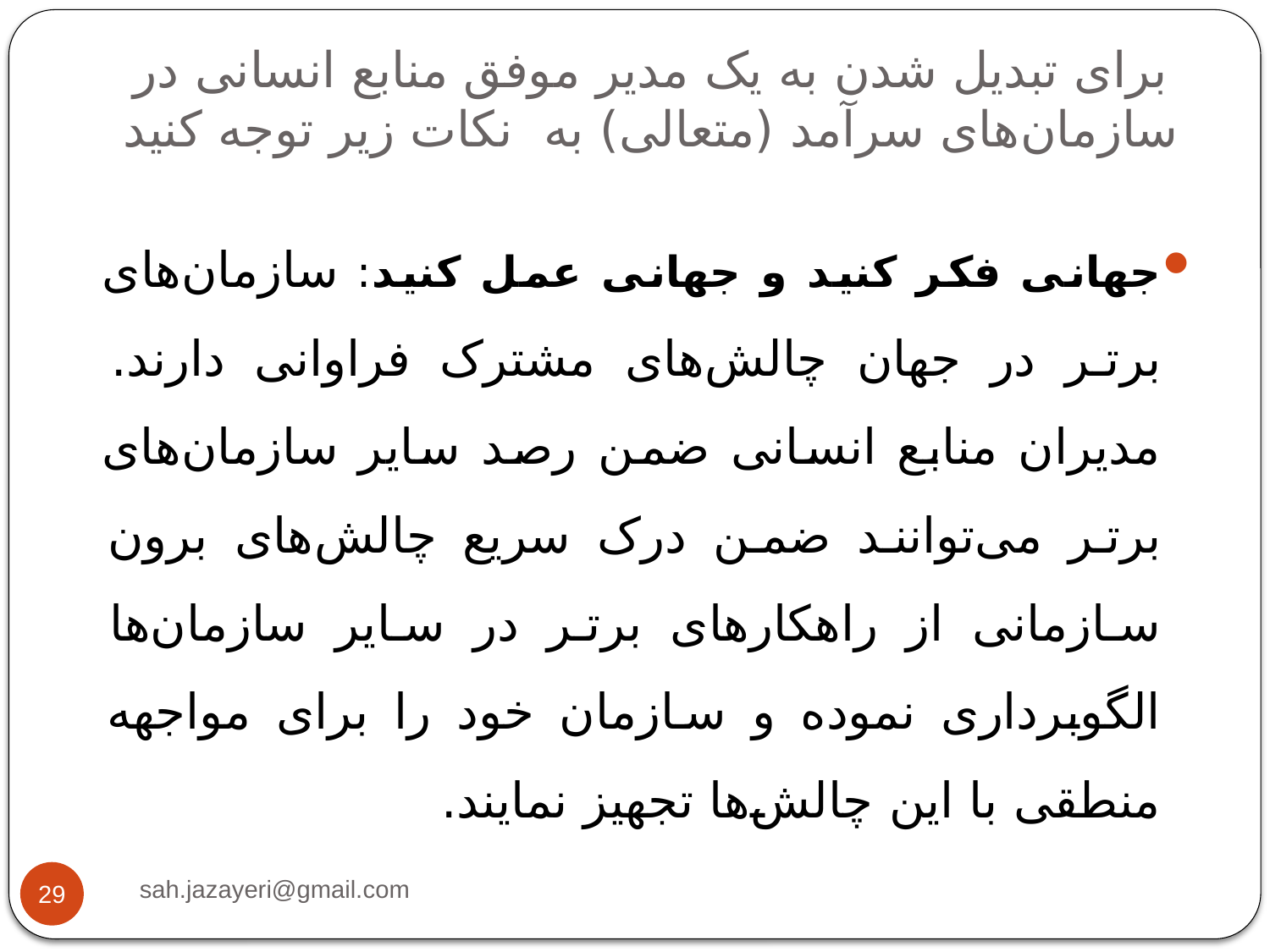

# برای تبدیل شدن به یک مدیر موفق منابع انسانی در سازمان‌های سرآمد (متعالی) به  نکات زیر توجه کنید
جهانی فکر کنید و جهانی عمل کنید: سازمان‌های برتر در جهان چالش‌های مشترک فراوانی دارند. مدیران منابع انسانی ضمن رصد سایر سازمان‌های برتر می‌توانند ضمن درک سریع چالش‌های برون سازمانی از راهکارهای برتر در سایر سازمان‌ها الگوبرداری نموده و سازمان خود را برای مواجهه منطقی با این چالش‌ها تجهیز نمایند.
sah.jazayeri@gmail.com
29